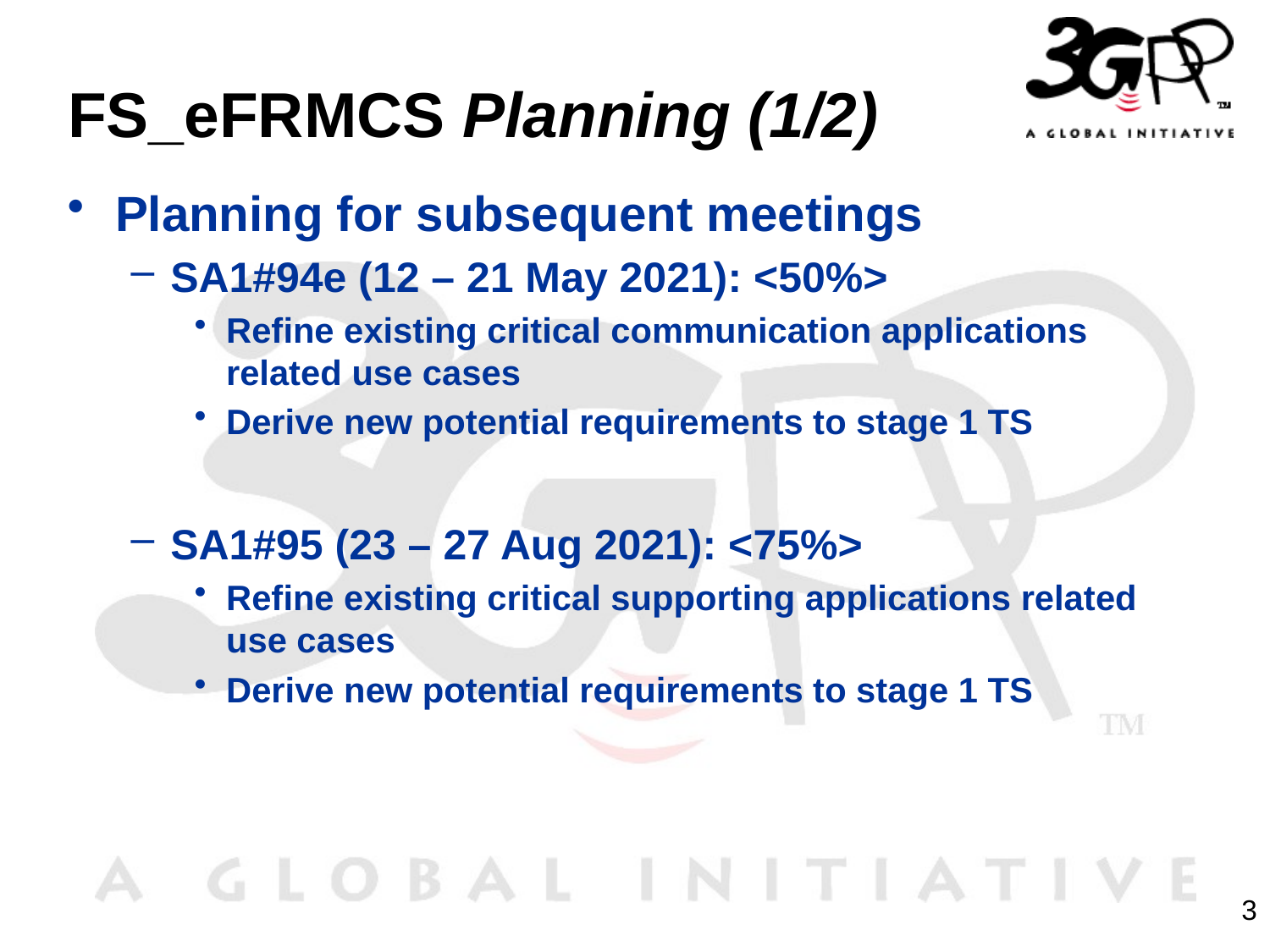

# FS_eFRMCS Planning (1/2)
Planning for subsequent meetings
SA1#94e (12 – 21 May 2021): <50%>
Refine existing critical communication applications related use cases
Derive new potential requirements to stage 1 TS

SA1#95 (23 – 27 Aug 2021): <75%>
Refine existing critical supporting applications related use cases
Derive new potential requirements to stage 1 TS

3